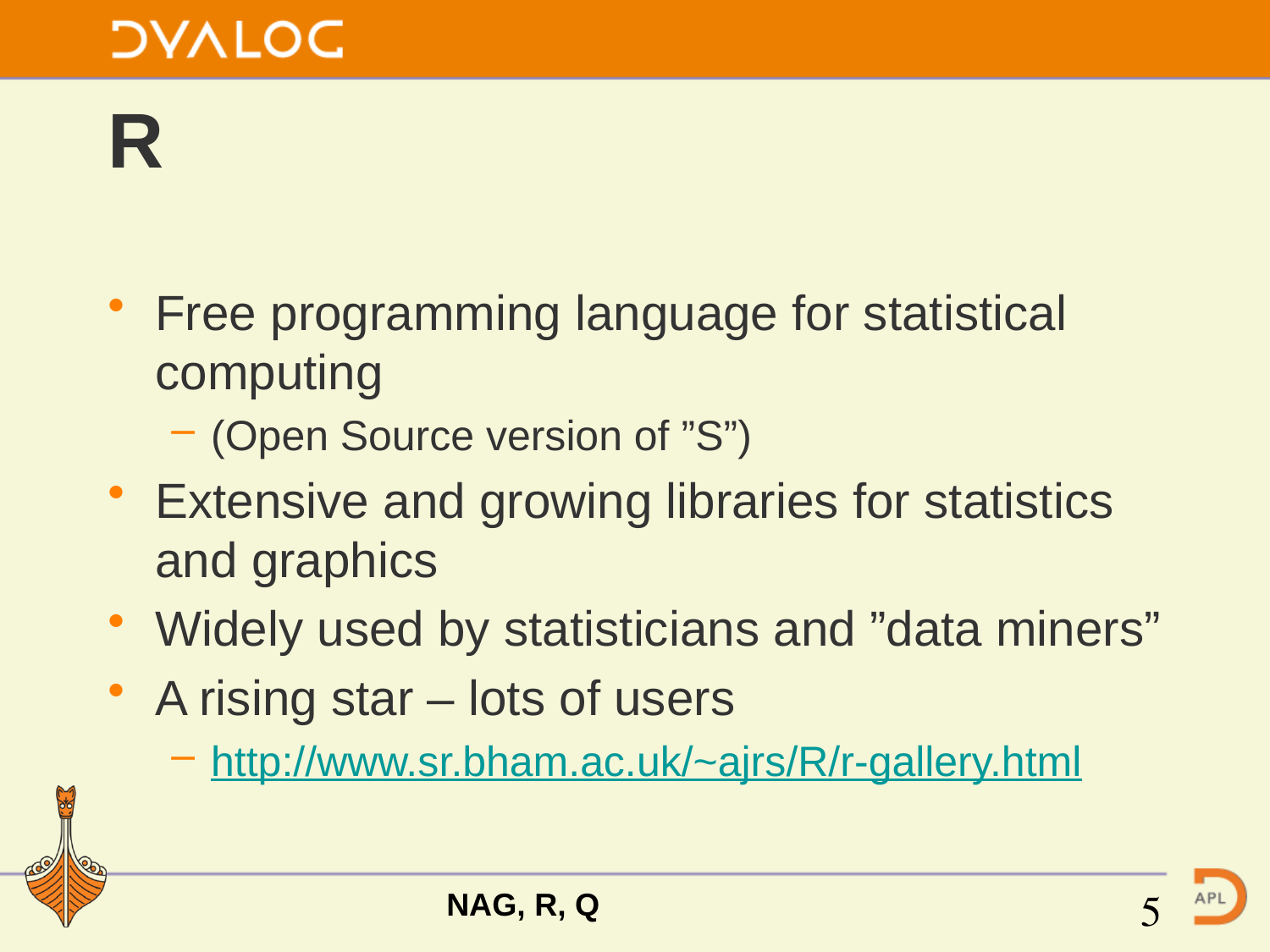

# R
Free programming language for statistical computing
(Open Source version of ”S”)
Extensive and growing libraries for statistics and graphics
Widely used by statisticians and ”data miners”
A rising star – lots of users
http://www.sr.bham.ac.uk/~ajrs/R/r-gallery.html

NAG, R, Q
5